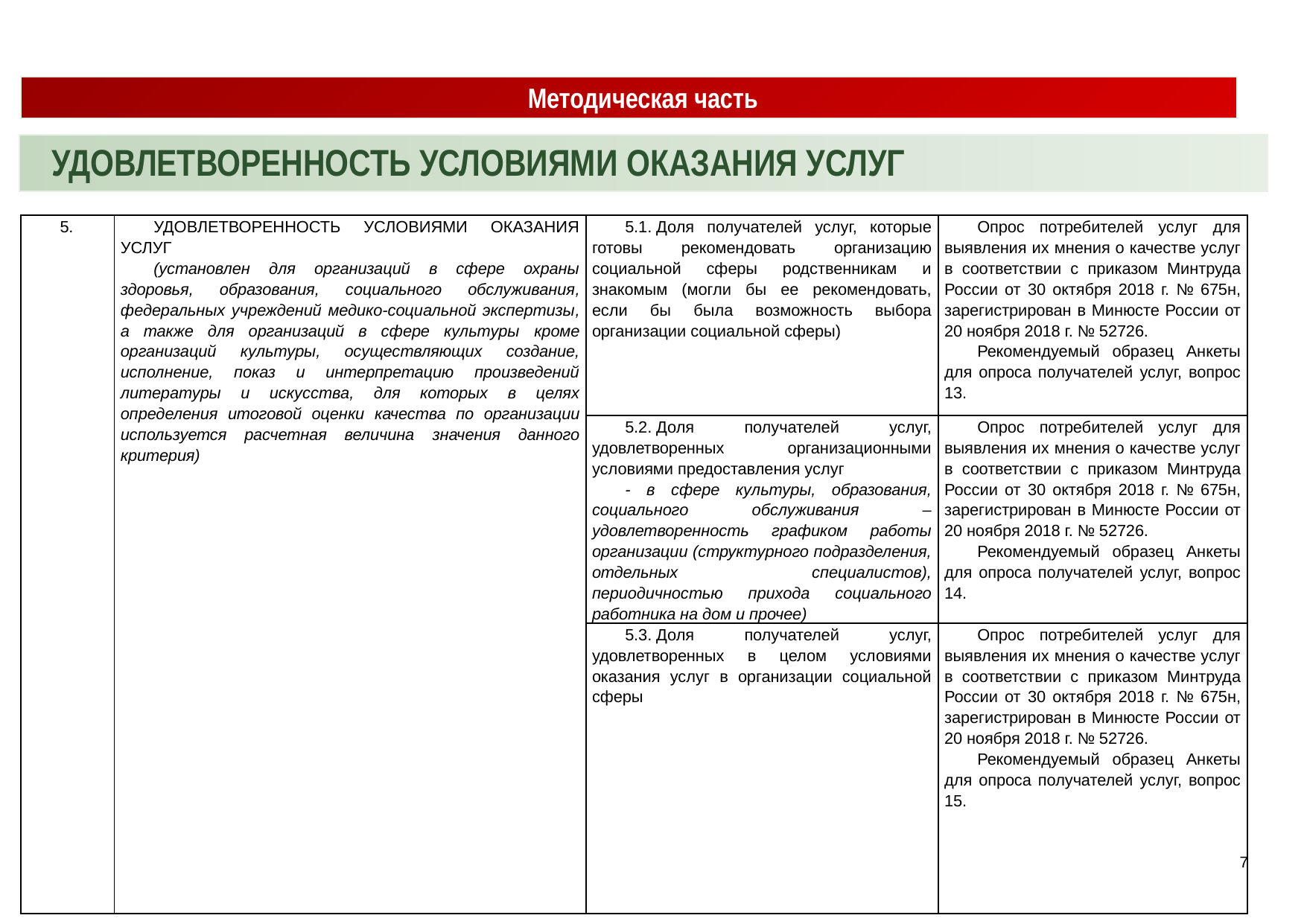

Методическая часть

УДОВЛЕТВОРЕННОСТЬ УСЛОВИЯМИ ОКАЗАНИЯ УСЛУГ
| 5. | УДОВЛЕТВОРЕННОСТЬ УСЛОВИЯМИ ОКАЗАНИЯ УСЛУГ (установлен для организаций в сфере охраны здоровья, образования, социального обслуживания, федеральных учреждений медико-социальной экспертизы, а также для организаций в сфере культуры кроме организаций культуры, осуществляющих создание, исполнение, показ и интерпретацию произведений литературы и искусства, для которых в целях определения итоговой оценки качества по организации используется расчетная величина значения данного критерия) | 5.1. Доля получателей услуг, которые готовы рекомендовать организацию социальной сферы родственникам и знакомым (могли бы ее рекомендовать, если бы была возможность выбора организации социальной сферы) | Опрос потребителей услуг для выявления их мнения о качестве услуг в соответствии с приказом Минтруда России от 30 октября 2018 г. № 675н, зарегистрирован в Минюсте России от 20 ноября 2018 г. № 52726. Рекомендуемый образец Анкеты для опроса получателей услуг, вопрос 13. |
| --- | --- | --- | --- |
|  |  | 5.2. Доля получателей услуг, удовлетворенных организационными условиями предоставления услуг - в сфере культуры, образования, социального обслуживания – удовлетворенность графиком работы организации (структурного подразделения, отдельных специалистов), периодичностью прихода социального работника на дом и прочее) | Опрос потребителей услуг для выявления их мнения о качестве услуг в соответствии с приказом Минтруда России от 30 октября 2018 г. № 675н, зарегистрирован в Минюсте России от 20 ноября 2018 г. № 52726. Рекомендуемый образец Анкеты для опроса получателей услуг, вопрос 14. |
|  |  | 5.3. Доля получателей услуг, удовлетворенных в целом условиями оказания услуг в организации социальной сферы | Опрос потребителей услуг для выявления их мнения о качестве услуг в соответствии с приказом Минтруда России от 30 октября 2018 г. № 675н, зарегистрирован в Минюсте России от 20 ноября 2018 г. № 52726. Рекомендуемый образец Анкеты для опроса получателей услуг, вопрос 15. |
7